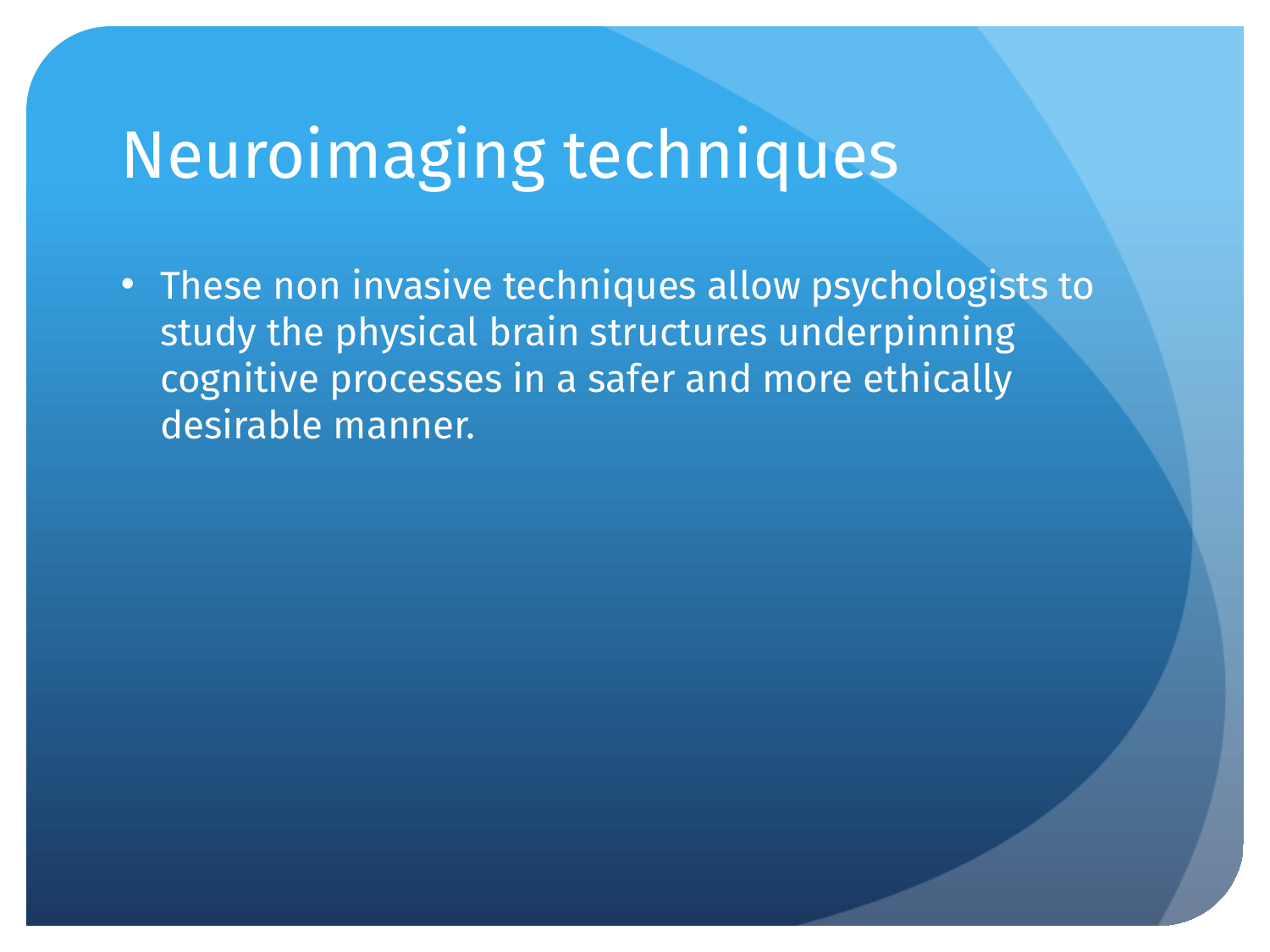

# Neuroimaging techniques
These non invasive techniques allow psychologists to study the physical brain structures underpinning cognitive processes in a safer and more ethically desirable manner.